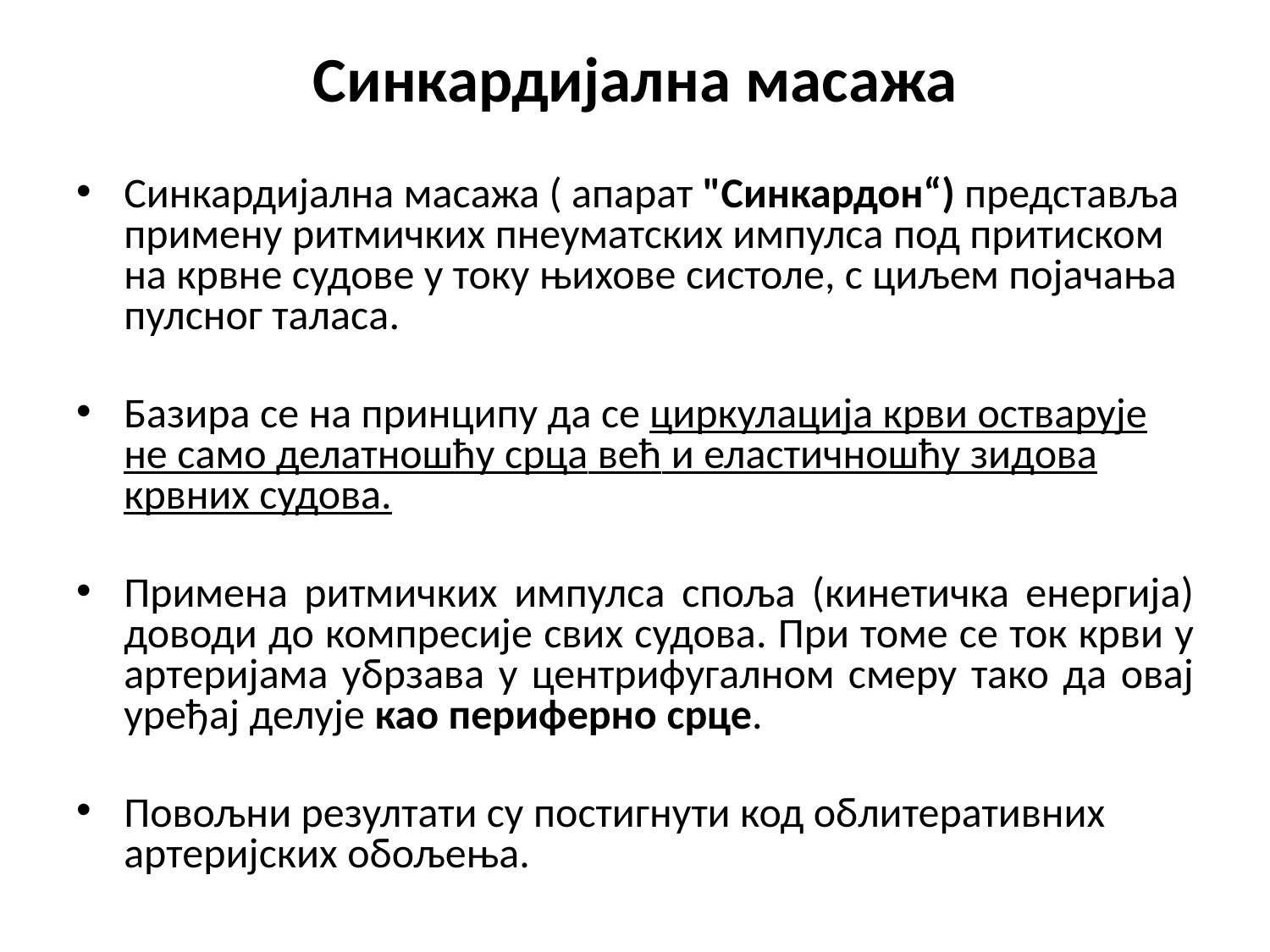

# Синкардијална масажа
Синкардијална масажа ( апарат "Синкардон“) представља примену ритмичких пнеуматских импулса под притиском на крвне судове у току њихове систоле, с циљем појачања пулсног таласа.

Базира се на принципу да се циркулација крви остварује не само делатношћу срца већ и еластичношћу зидова крвних судова.

Примена ритмичких импулса споља (кинетичка енергија) доводи до компресије свих судова. При томе се ток крви у артеријама убрзава у центрифугалном смеру тако да овај уређај делује као периферно срце.

Повољни резултати су постигнути код облитеративних артеријских обољења.